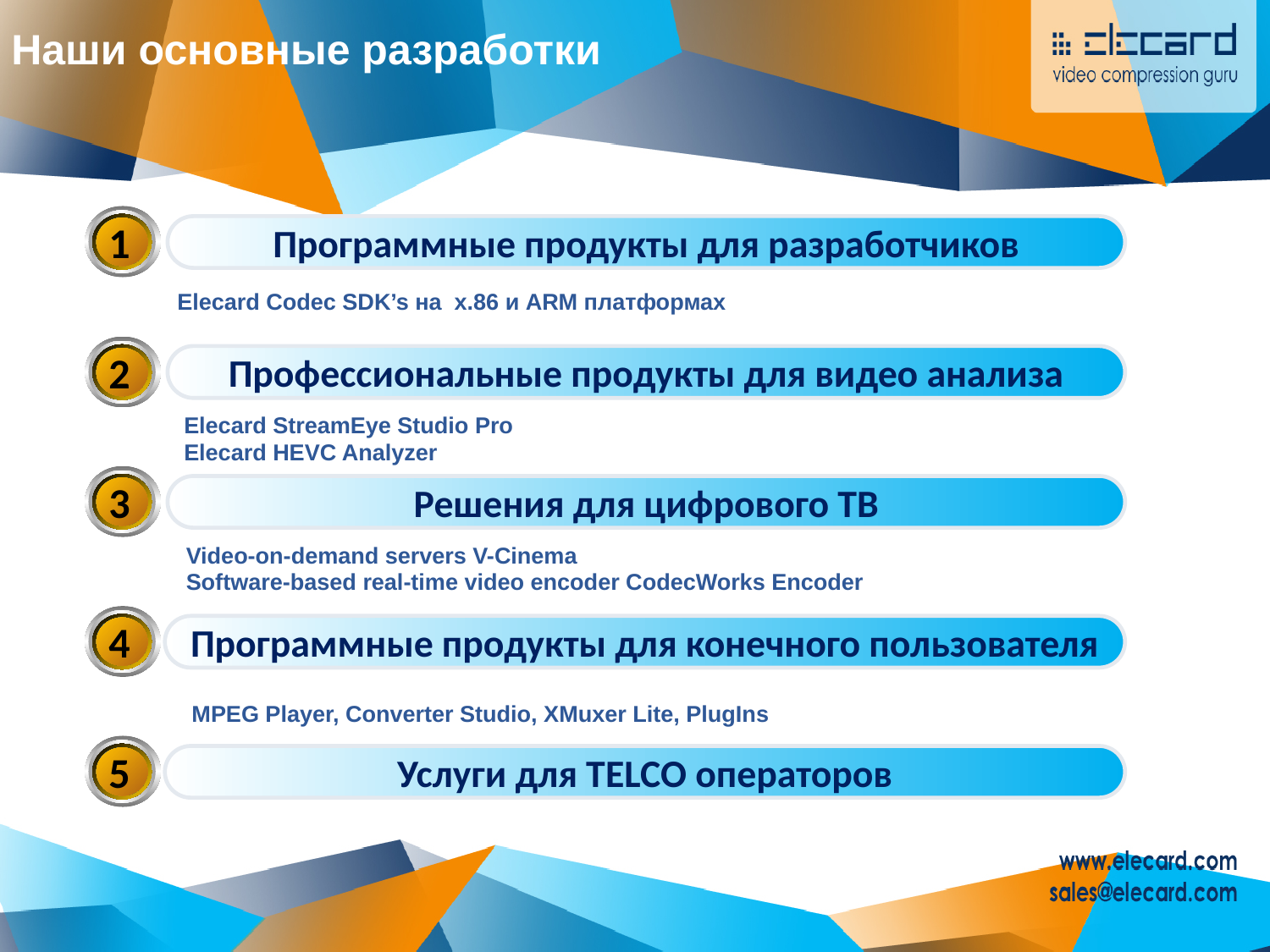

Наши основные разработки

 1
Программные продукты для разработчиков
Elecard Codec SDK’s на  x.86 и ARM платформах

 2
Профессиональные продукты для видео анализа
Elecard StreamEye Studio Pro
Elecard HEVC Analyzer

 3
Решения для цифрового ТВ
Video-on-demand servers V-Cinema
Software-based real-time video encoder CodecWorks Encoder

 4
Программные продукты для конечного пользователя
MPEG Player, Converter Studio, XMuxer Lite, PlugIns

 5
Услуги для ТELCO операторов